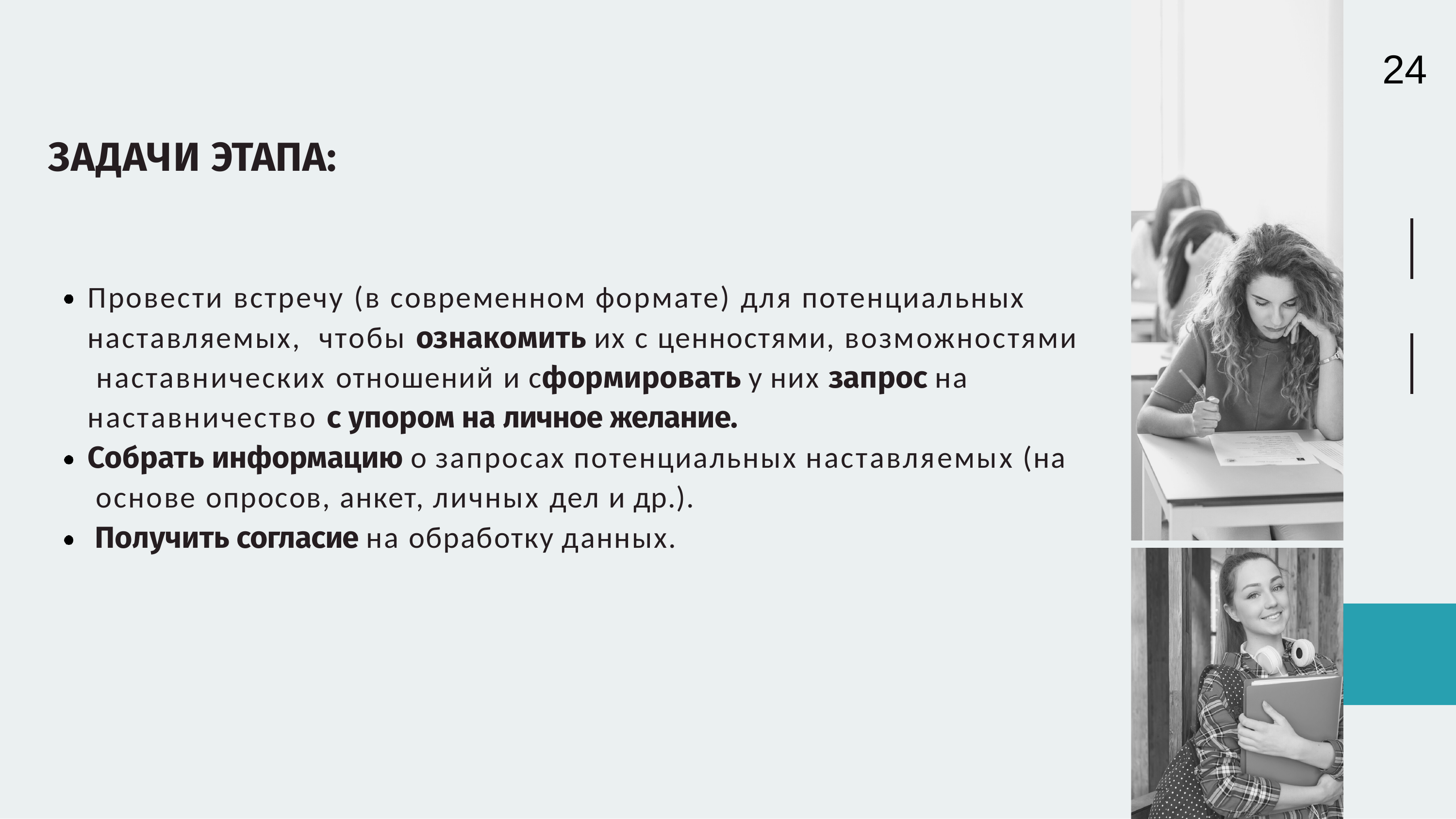

# 24
ЗАДАЧИ ЭТАПА:

Провести встречу (в современном формате) для потенциальных  наставляемых,	чтобы ознакомить их с ценностями, возможностями  наставнических отношений и сформировать у них запрос на  наставничество с упором на личное желание.
Собрать информацию о запросах потенциальных наставляемых (на  основе опросов, анкет, личных дел и др.).
Получить согласие на обработку данных.